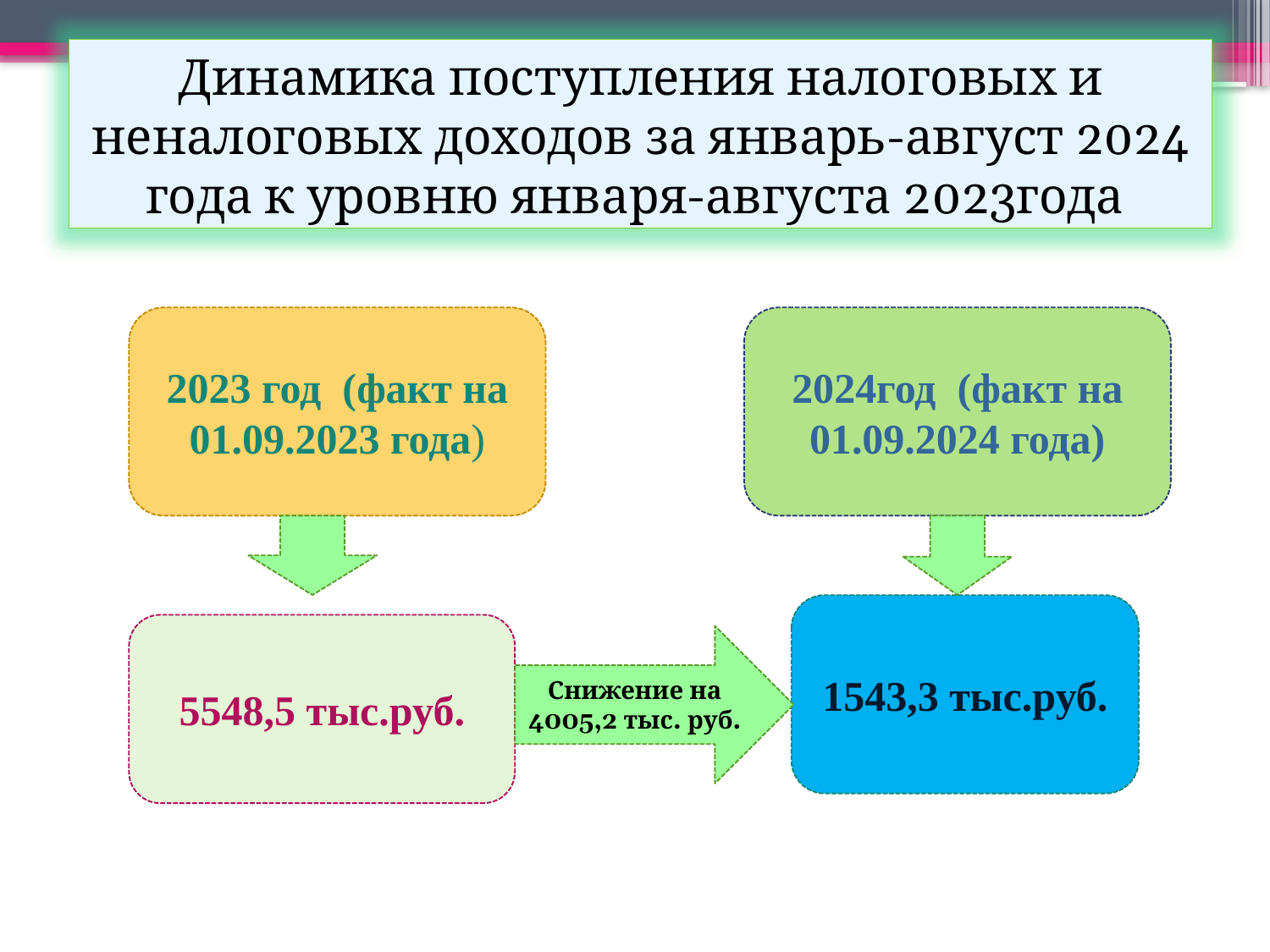

Динамика поступления налоговых и неналоговых доходов за январь-август 2024 года к уровню января-августа 2023года
2023 год  (факт на 01.09.2023 года)
2024год  (факт на 01.09.2024 года)

1543,3 тыс.руб.
5548,5 тыс.руб.
Снижение на 4005,2 тыс. руб.